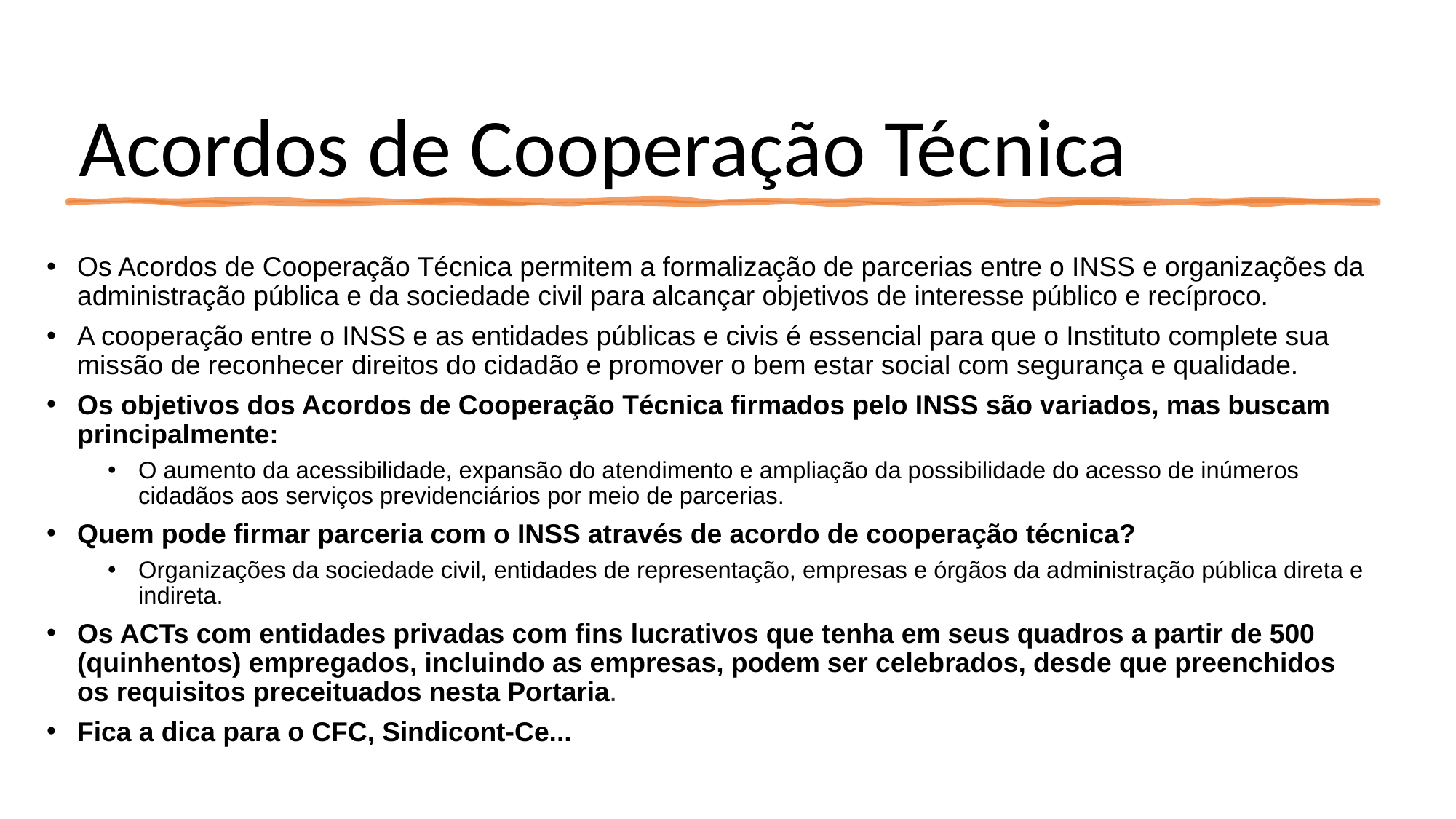

# Acordos de Cooperação Técnica

Os Acordos de Cooperação Técnica permitem a formalização de parcerias entre o INSS e organizações da administração pública e da sociedade civil para alcançar objetivos de interesse público e recíproco.
A cooperação entre o INSS e as entidades públicas e civis é essencial para que o Instituto complete sua missão de reconhecer direitos do cidadão e promover o bem estar social com segurança e qualidade.
Os objetivos dos Acordos de Cooperação Técnica firmados pelo INSS são variados, mas buscam principalmente:
O aumento da acessibilidade, expansão do atendimento e ampliação da possibilidade do acesso de inúmeros cidadãos aos serviços previdenciários por meio de parcerias.
Quem pode firmar parceria com o INSS através de acordo de cooperação técnica?
Organizações da sociedade civil, entidades de representação, empresas e órgãos da administração pública direta e indireta.
Os ACTs com entidades privadas com fins lucrativos que tenha em seus quadros a partir de 500 (quinhentos) empregados, incluindo as empresas, podem ser celebrados, desde que preenchidos os requisitos preceituados nesta Portaria.
Fica a dica para o CFC, Sindicont-Ce...